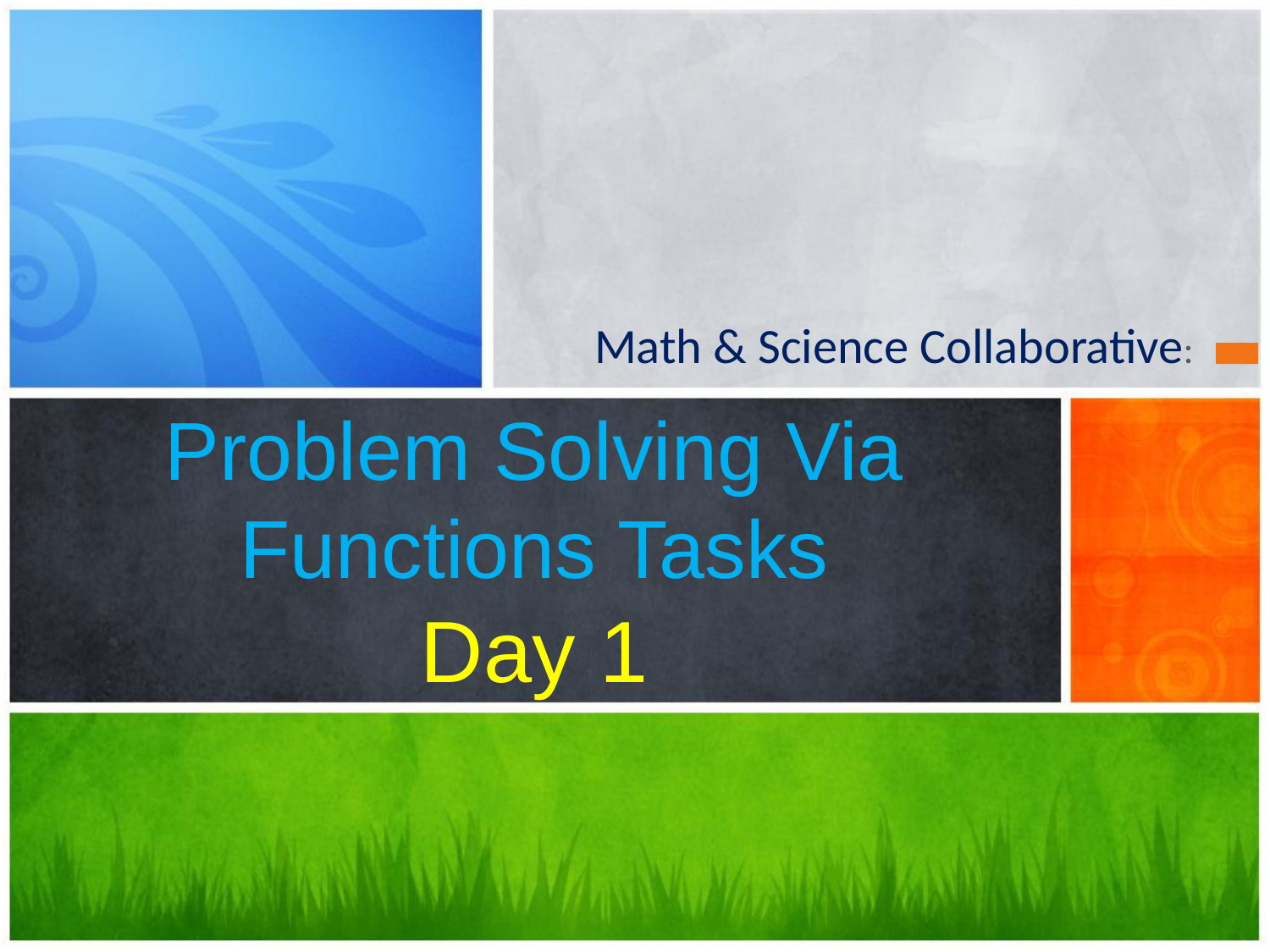

Math & Science Collaborative:
# Problem Solving Via Functions Tasks Day 1